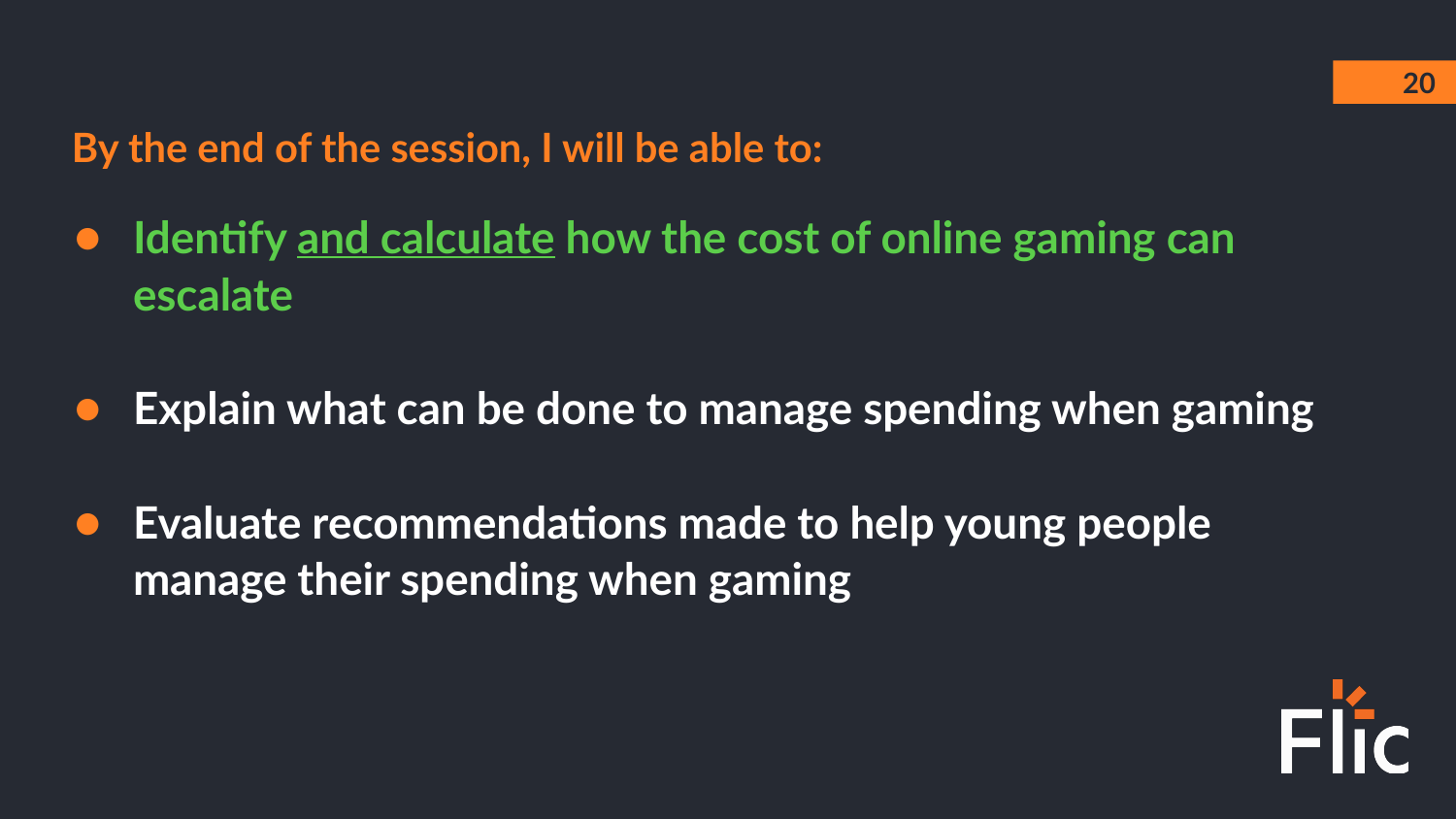

20
By the end of the session, I will be able to:

Identify and calculate how the cost of online gaming can escalate

Explain what can be done to manage spending when gaming

Evaluate recommendations made to help young people manage their spending when gaming